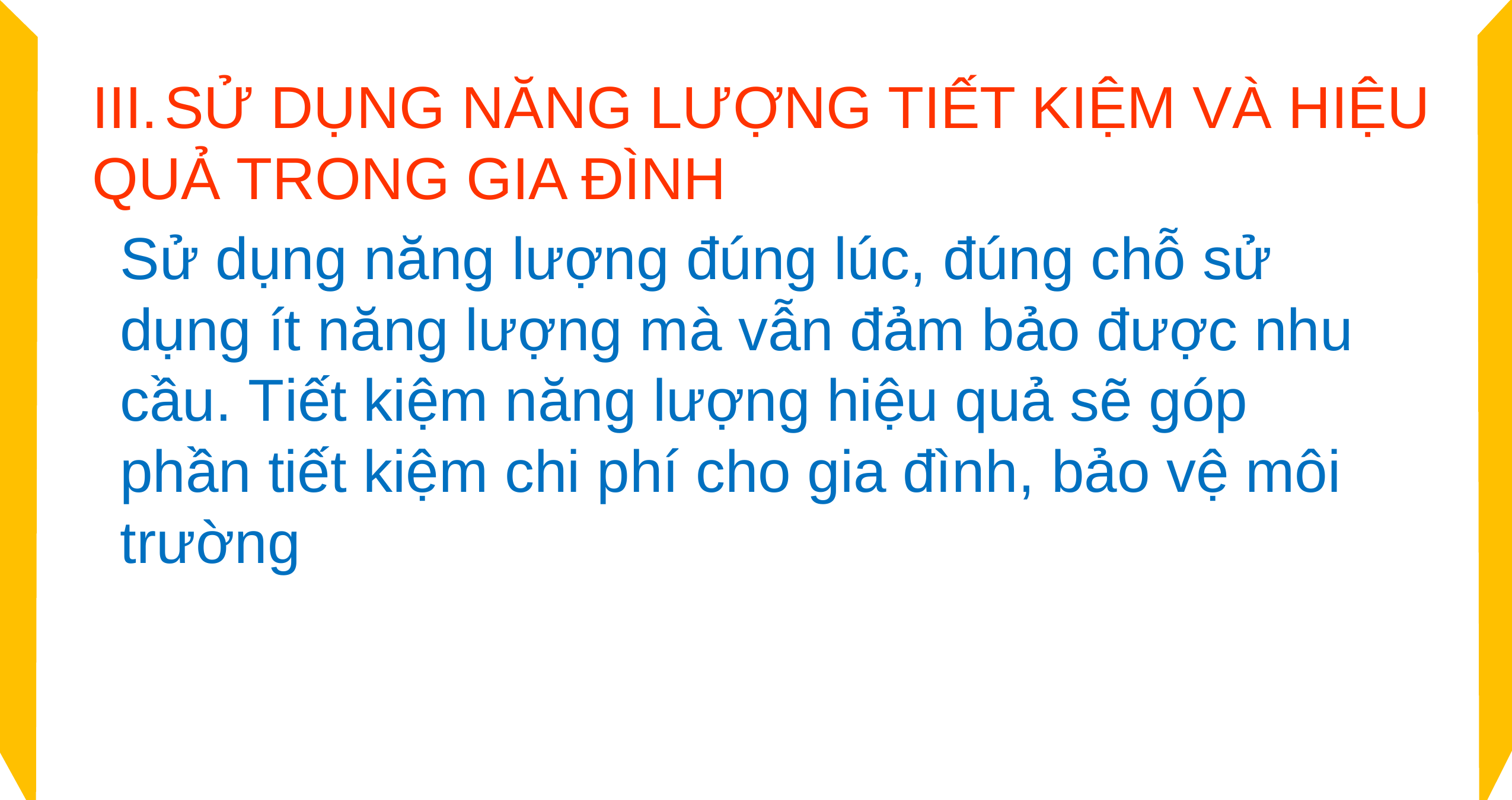

III. SỬ DỤNG NĂNG LƯỢNG TIẾT KIỆM VÀ HIỆU QUẢ TRONG GIA ĐÌNH
Ngôi nhà được trang bị hệ thống điều khiển tự động hay bán tự động cho các thiết bị trong gia đình Điều đó giúp cuộc sống trở nên tiện nghi hơn đảm bảo an ninh an toàn và tiết kiệm năng lượng.
Sử dụng năng lượng đúng lúc, đúng chỗ sử dụng ít năng lượng mà vẫn đảm bảo được nhu cầu. Tiết kiệm năng lượng hiệu quả sẽ góp phần tiết kiệm chi phí cho gia đình, bảo vệ môi trường